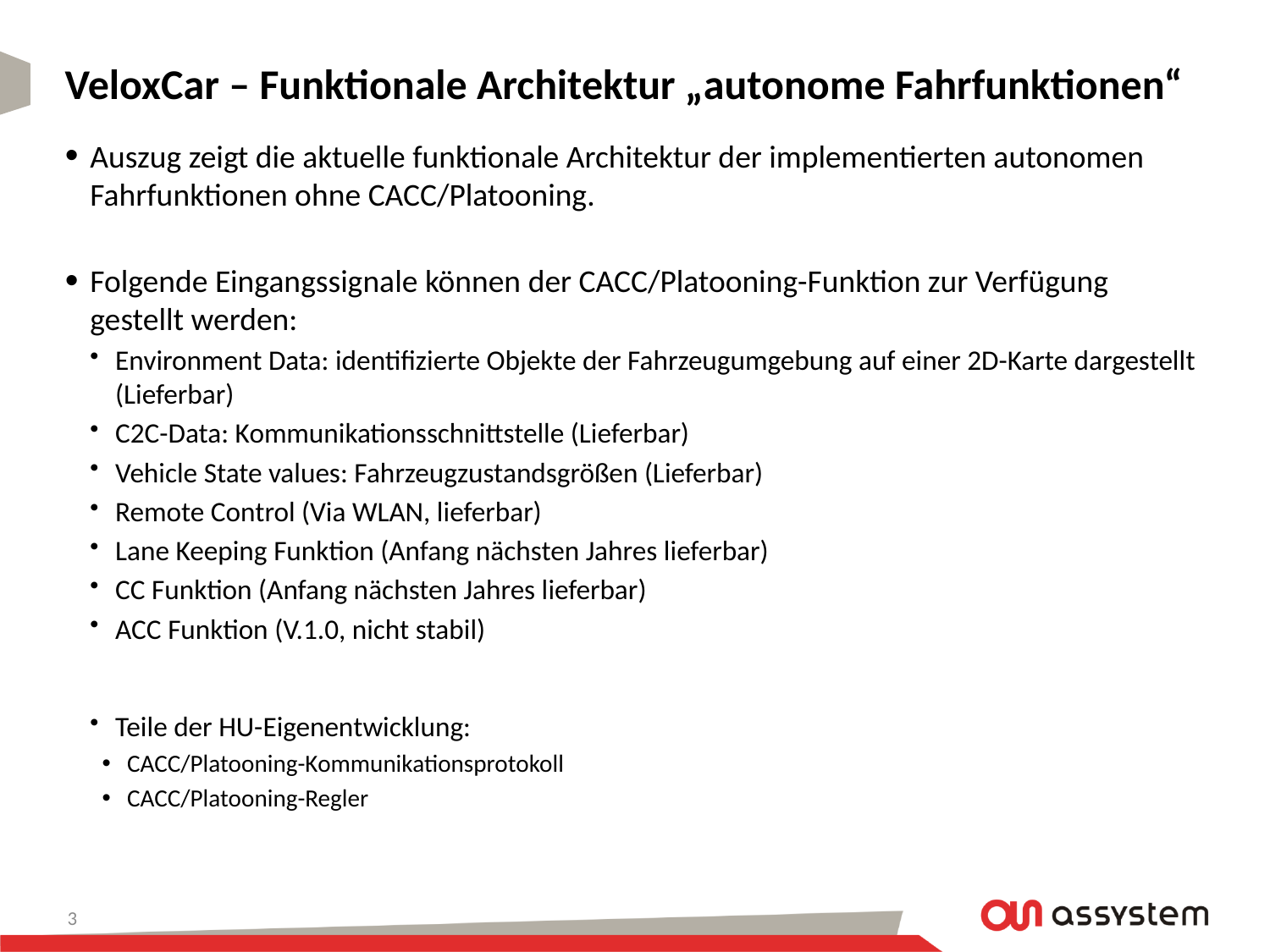

# VeloxCar – Funktionale Architektur „autonome Fahrfunktionen“
Auszug zeigt die aktuelle funktionale Architektur der implementierten autonomen Fahrfunktionen ohne CACC/Platooning.

Folgende Eingangssignale können der CACC/Platooning-Funktion zur Verfügung gestellt werden:
Environment Data: identifizierte Objekte der Fahrzeugumgebung auf einer 2D-Karte dargestellt (Lieferbar)
C2C-Data: Kommunikationsschnittstelle (Lieferbar)
Vehicle State values: Fahrzeugzustandsgrößen (Lieferbar)
Remote Control (Via WLAN, lieferbar)
Lane Keeping Funktion (Anfang nächsten Jahres lieferbar)
CC Funktion (Anfang nächsten Jahres lieferbar)
ACC Funktion (V.1.0, nicht stabil)

Teile der HU-Eigenentwicklung:
CACC/Platooning-Kommunikationsprotokoll
CACC/Platooning-Regler

3